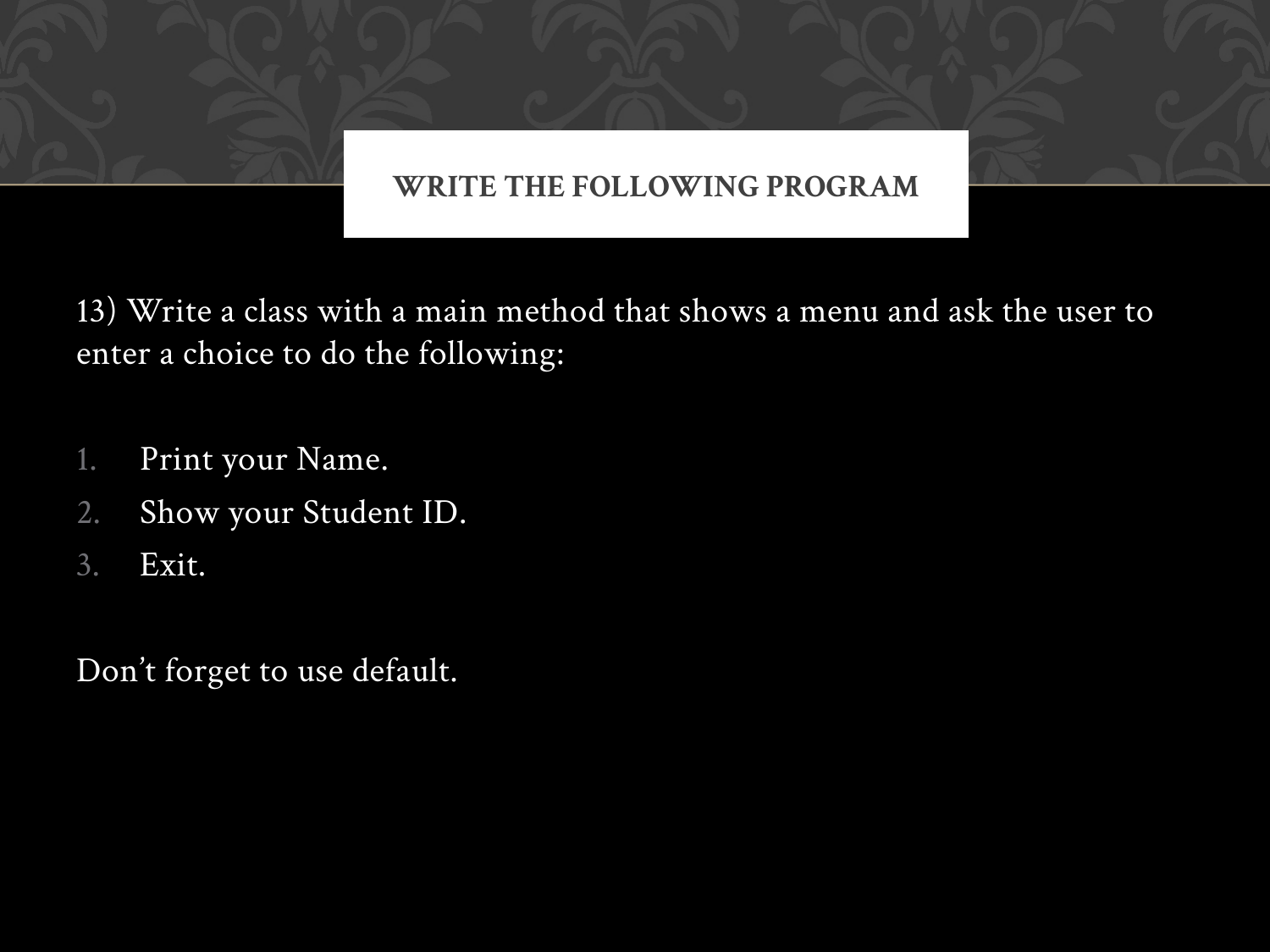

# Write the following program
13) Write a class with a main method that shows a menu and ask the user to enter a choice to do the following:

Print your Name.
Show your Student ID.
Exit.

Don’t forget to use default.